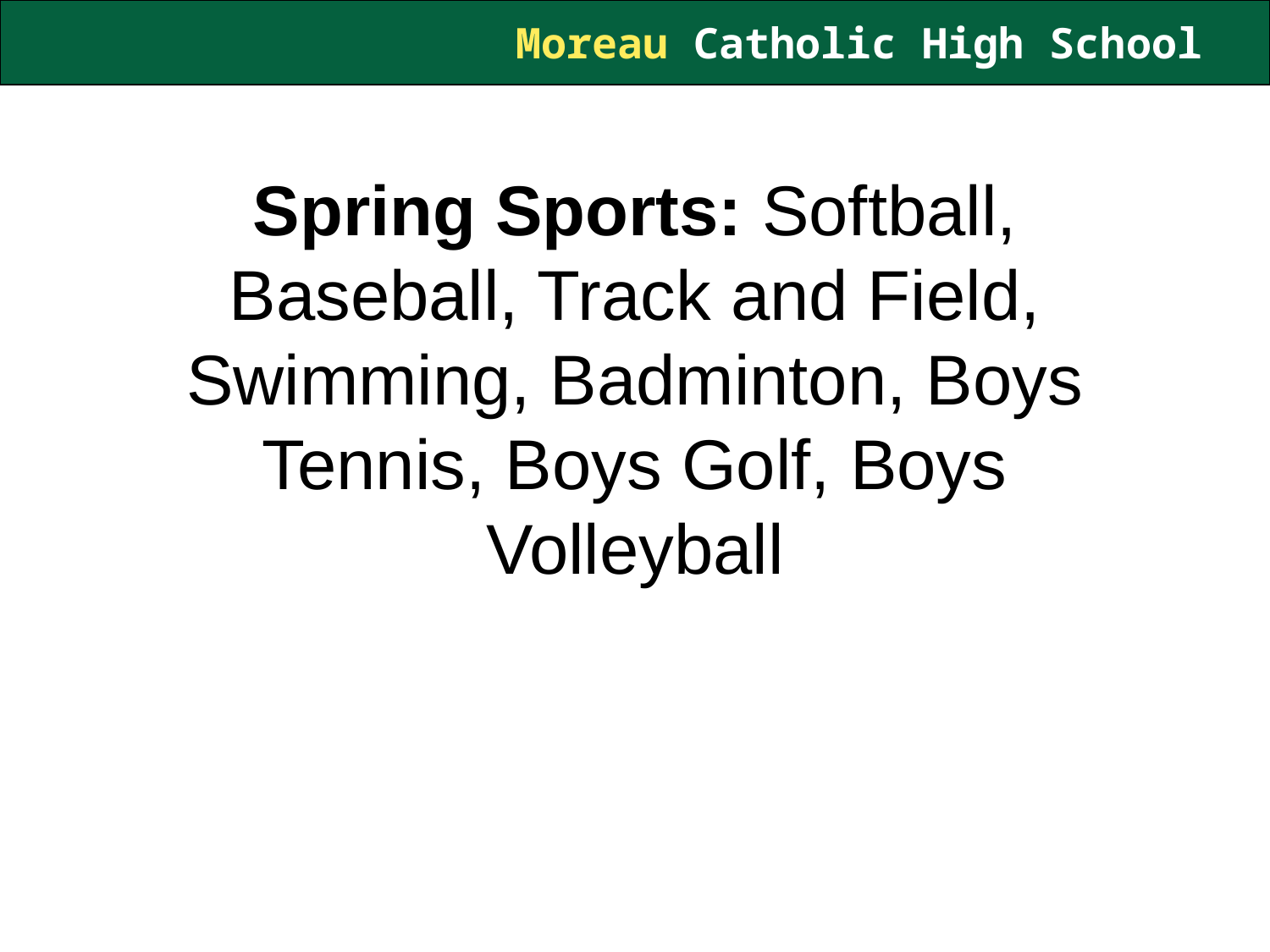

Spring Sports: Softball, Baseball, Track and Field, Swimming, Badminton, Boys Tennis, Boys Golf, Boys Volleyball